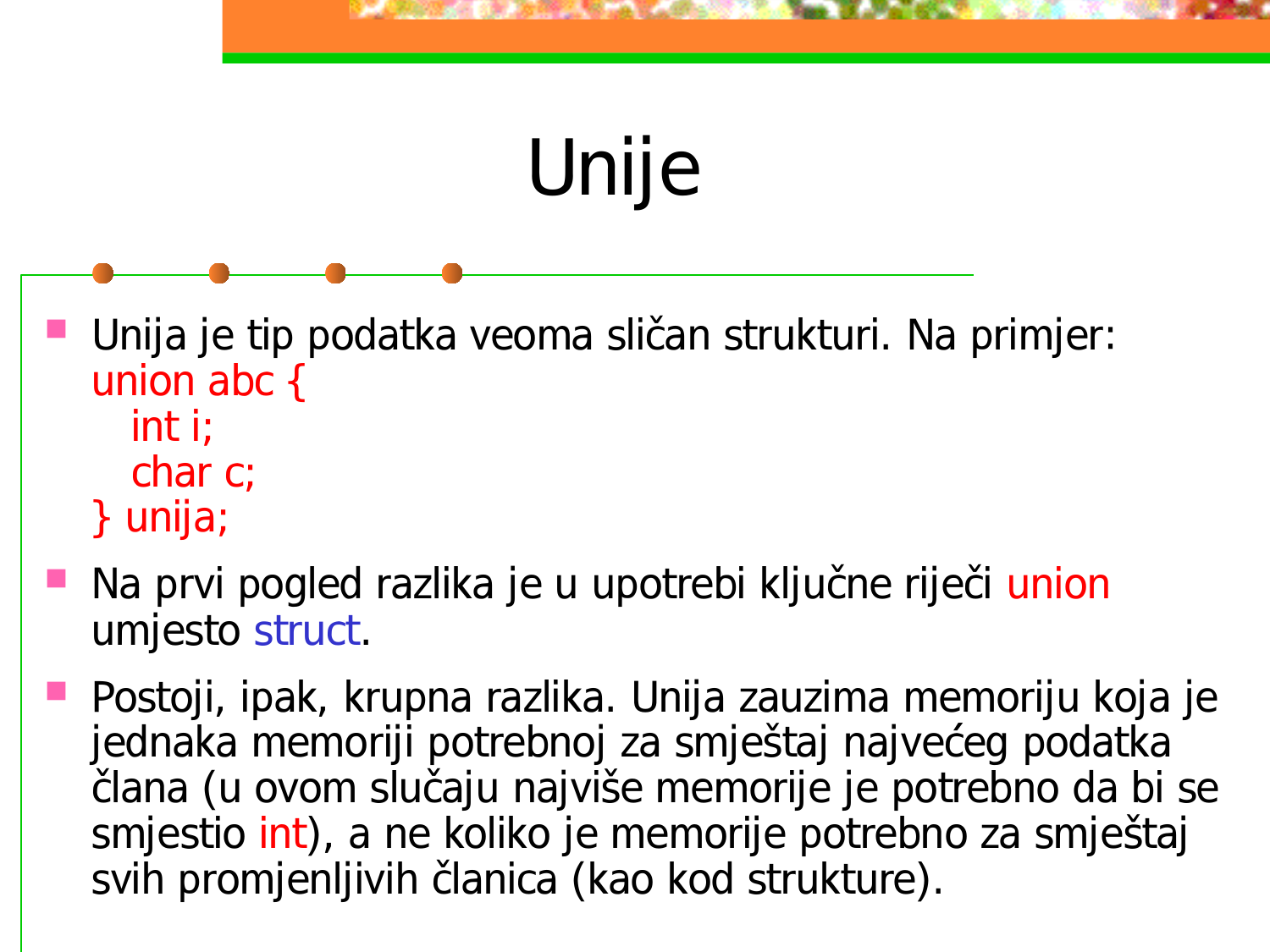

# Unije
Unija je tip podatka veoma sličan strukturi. Na primjer:
union abc {
   int i;
   char c;
} unija;
Na prvi pogled razlika je u upotrebi ključne riječi union umjesto struct.
Postoji, ipak, krupna razlika. Unija zauzima memoriju koja je jednaka memoriji potrebnoj za smještaj najvećeg podatka člana (u ovom slučaju najviše memorije je potrebno da bi se smjestio int), a ne koliko je memorije potrebno za smještaj svih promjenljivih članica (kao kod strukture).